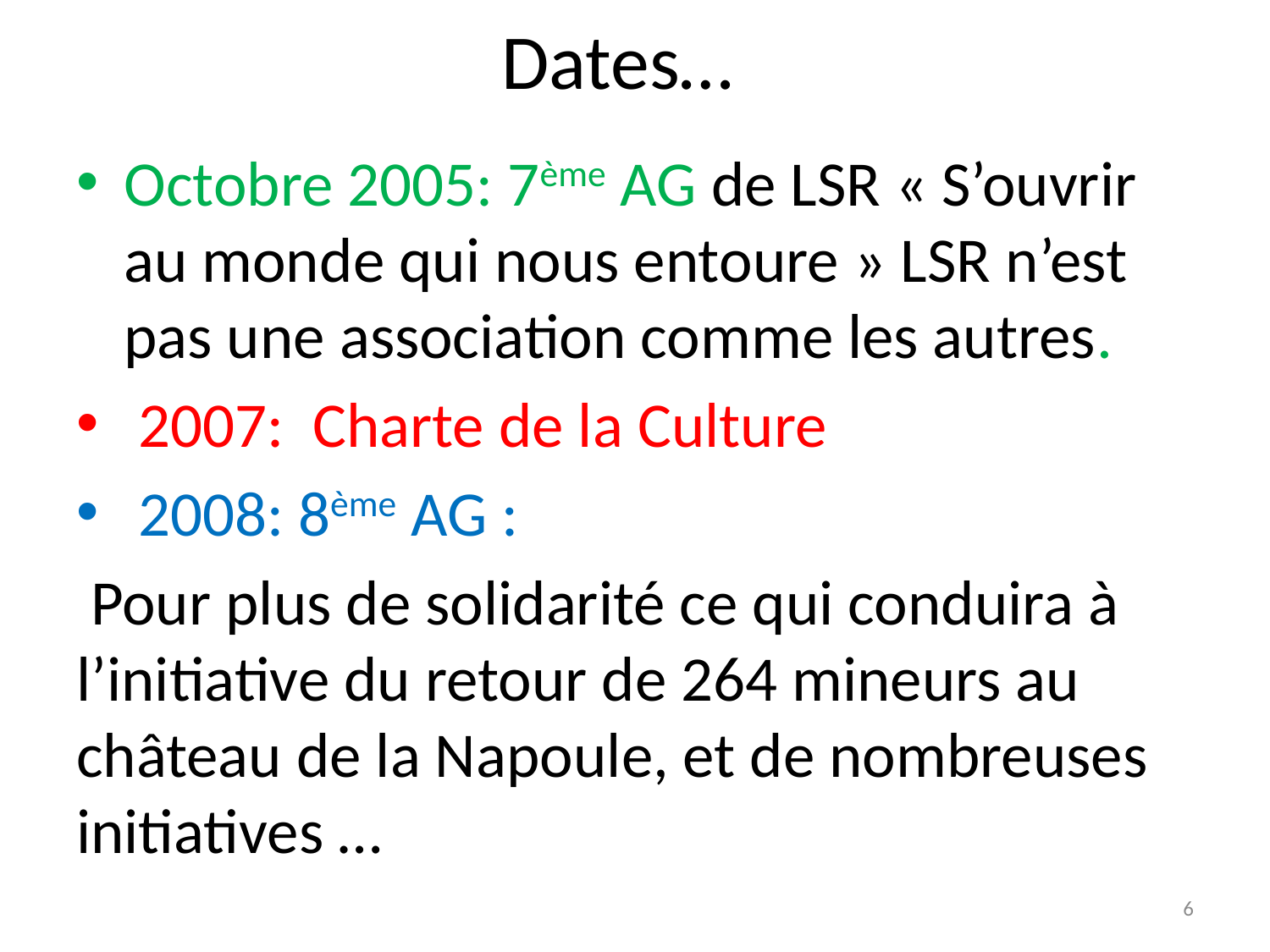

# Dates…
Octobre 2005: 7ème AG de LSR « S’ouvrir au monde qui nous entoure » LSR n’est pas une association comme les autres.
 2007:  Charte de la Culture
 2008: 8ème AG :
 Pour plus de solidarité ce qui conduira à l’initiative du retour de 264 mineurs au château de la Napoule, et de nombreuses initiatives …
6